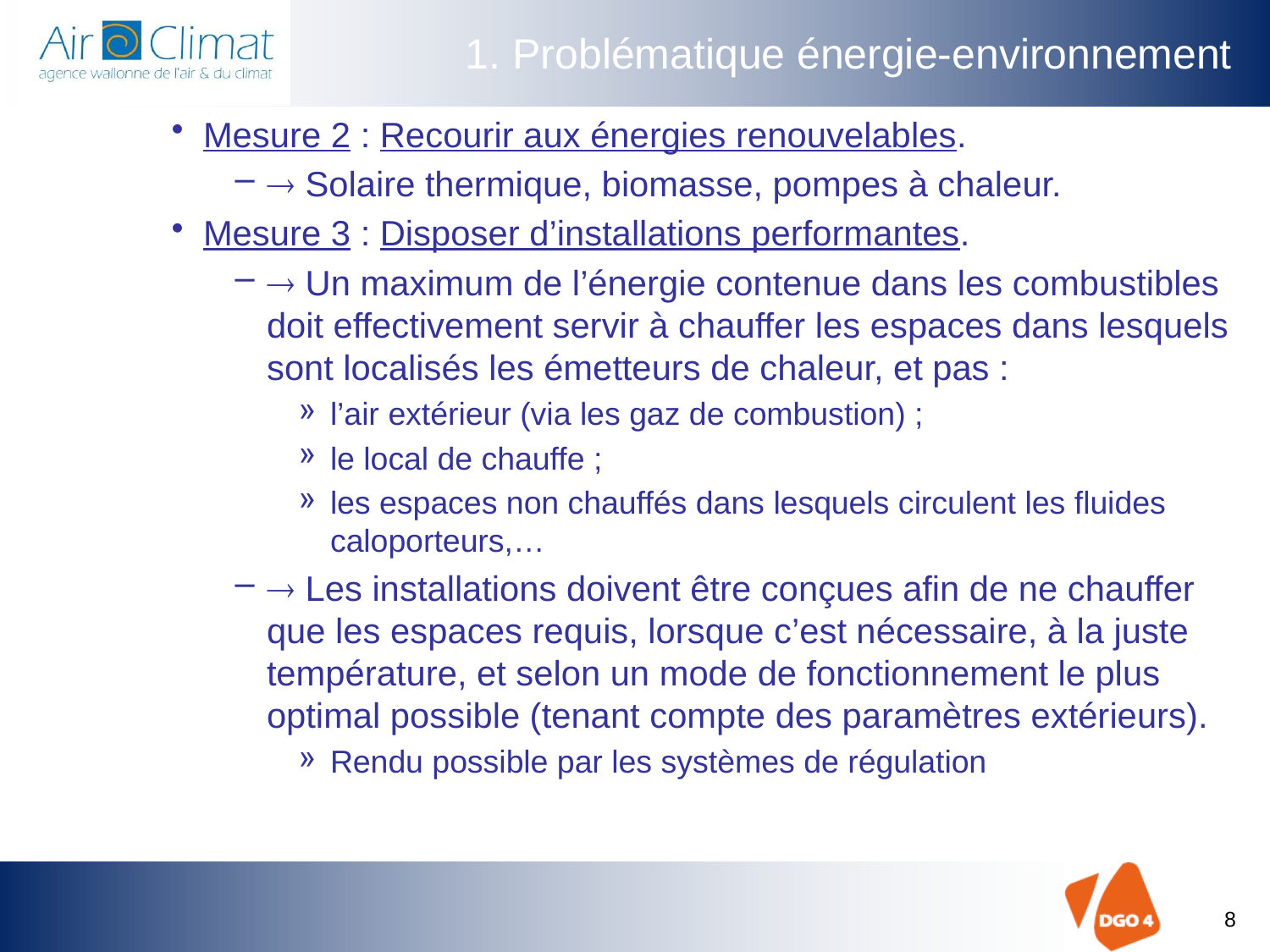

# 1. Problématique énergie-environnement
Mesure 2 : Recourir aux énergies renouvelables.
→ Solaire thermique, biomasse, pompes à chaleur.
Mesure 3 : Disposer d’installations performantes.
→ Un maximum de l’énergie contenue dans les combustibles doit effectivement servir à chauffer les espaces dans lesquels sont localisés les émetteurs de chaleur, et pas :
l’air extérieur (via les gaz de combustion) ;
le local de chauffe ;
les espaces non chauffés dans lesquels circulent les fluides caloporteurs,…
→ Les installations doivent être conçues afin de ne chauffer que les espaces requis, lorsque c’est nécessaire, à la juste température, et selon un mode de fonctionnement le plus optimal possible (tenant compte des paramètres extérieurs).
Rendu possible par les systèmes de régulation

8